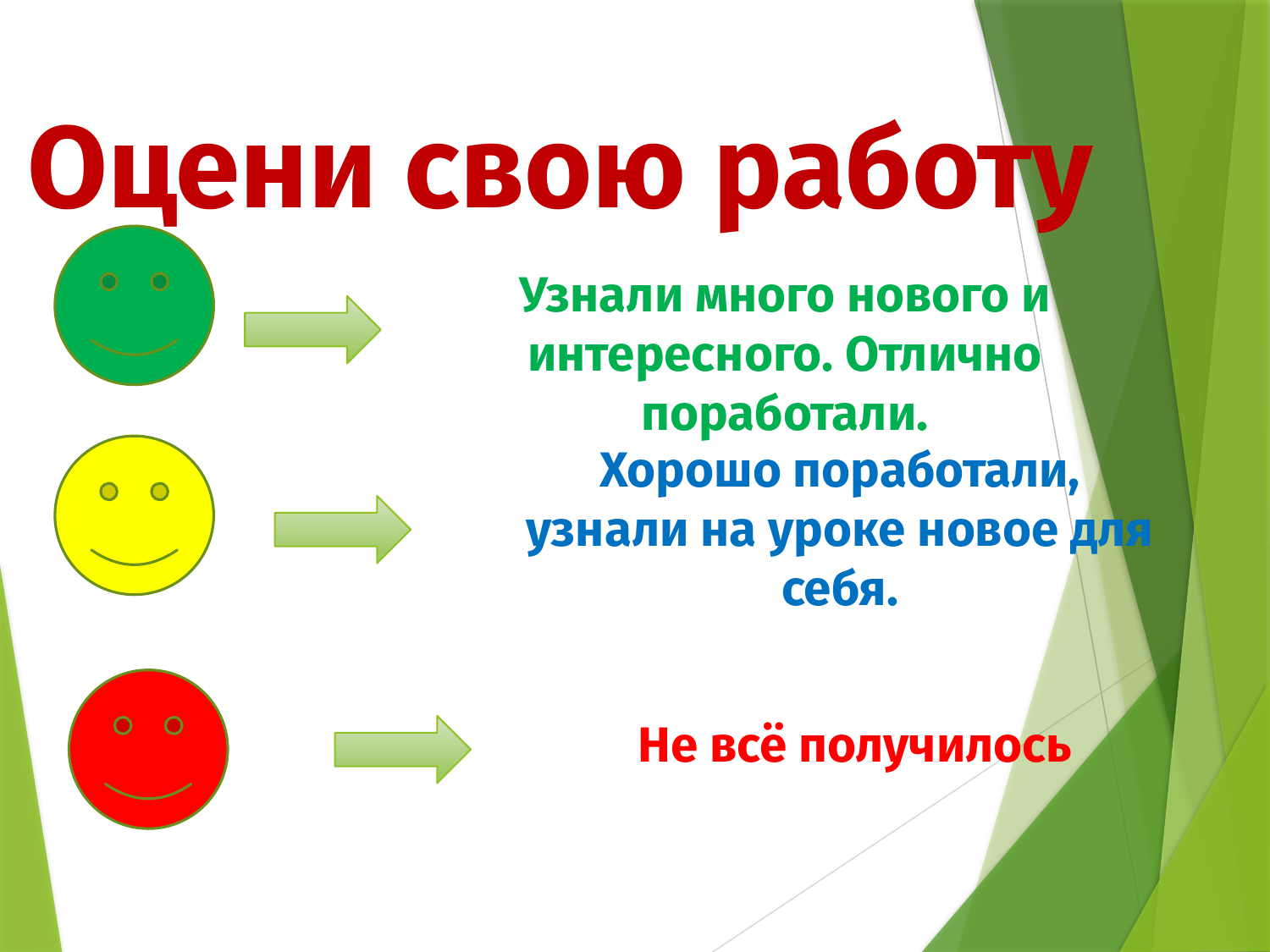

# Оцени свою работу

Узнали много нового и интересного. Отлично поработали.

Хорошо поработали, узнали на уроке новое для себя.

Не всё получилось